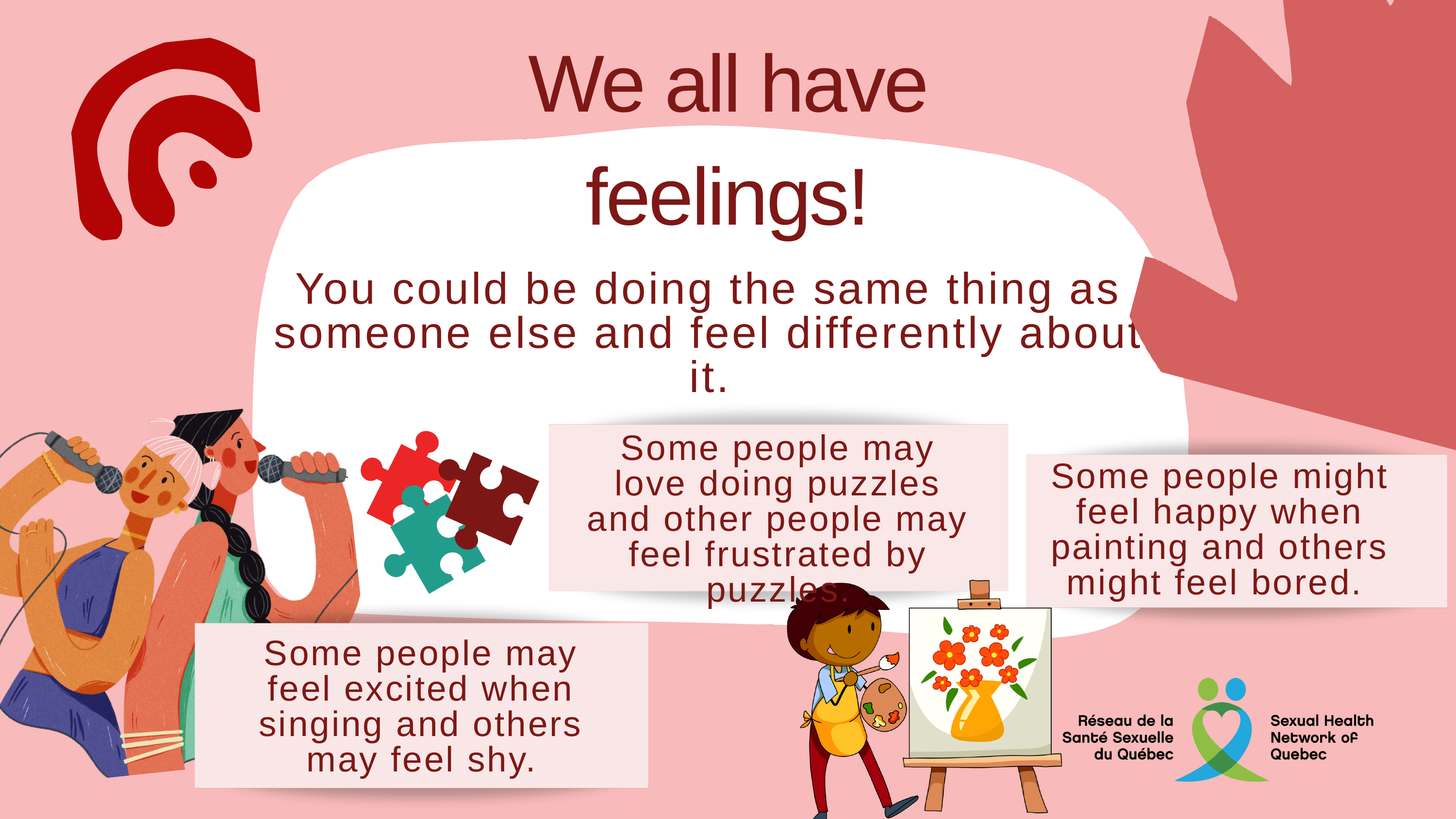

We all have feelings!

You could be doing the same thing as someone else and feel differently about it.

Some people may love doing puzzles and other people may feel frustrated by puzzles.
Some people might feel happy when painting and others might feel bored.

Some people may feel excited when singing and others may feel shy.